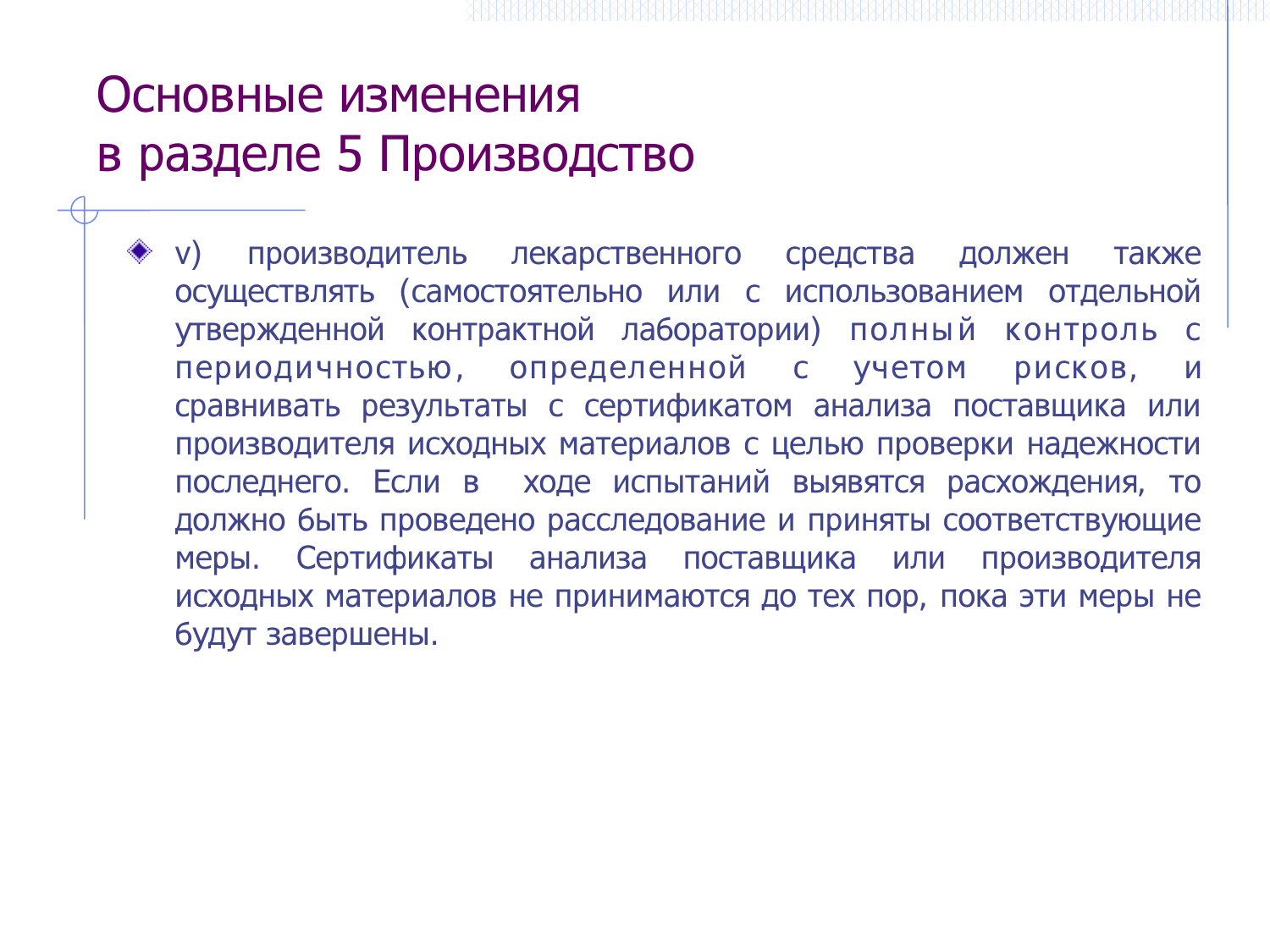

Основные изменения
в разделе 5 Производство
v) производитель лекарственного средства должен также осуществлять (самостоятельно или с использованием отдельной утвержденной контрактной лаборатории) полный контроль с периодичностью, определенной с учетом рисков, и сравнивать результаты с сертификатом анализа поставщика или производителя исходных материалов с целью проверки надежности последнего. Если в  ходе испытаний выявятся расхождения, то должно быть проведено расследование и приняты соответствующие меры. Сертификаты анализа поставщика или производителя исходных материалов не принимаются до тех пор, пока эти меры не будут завершены.